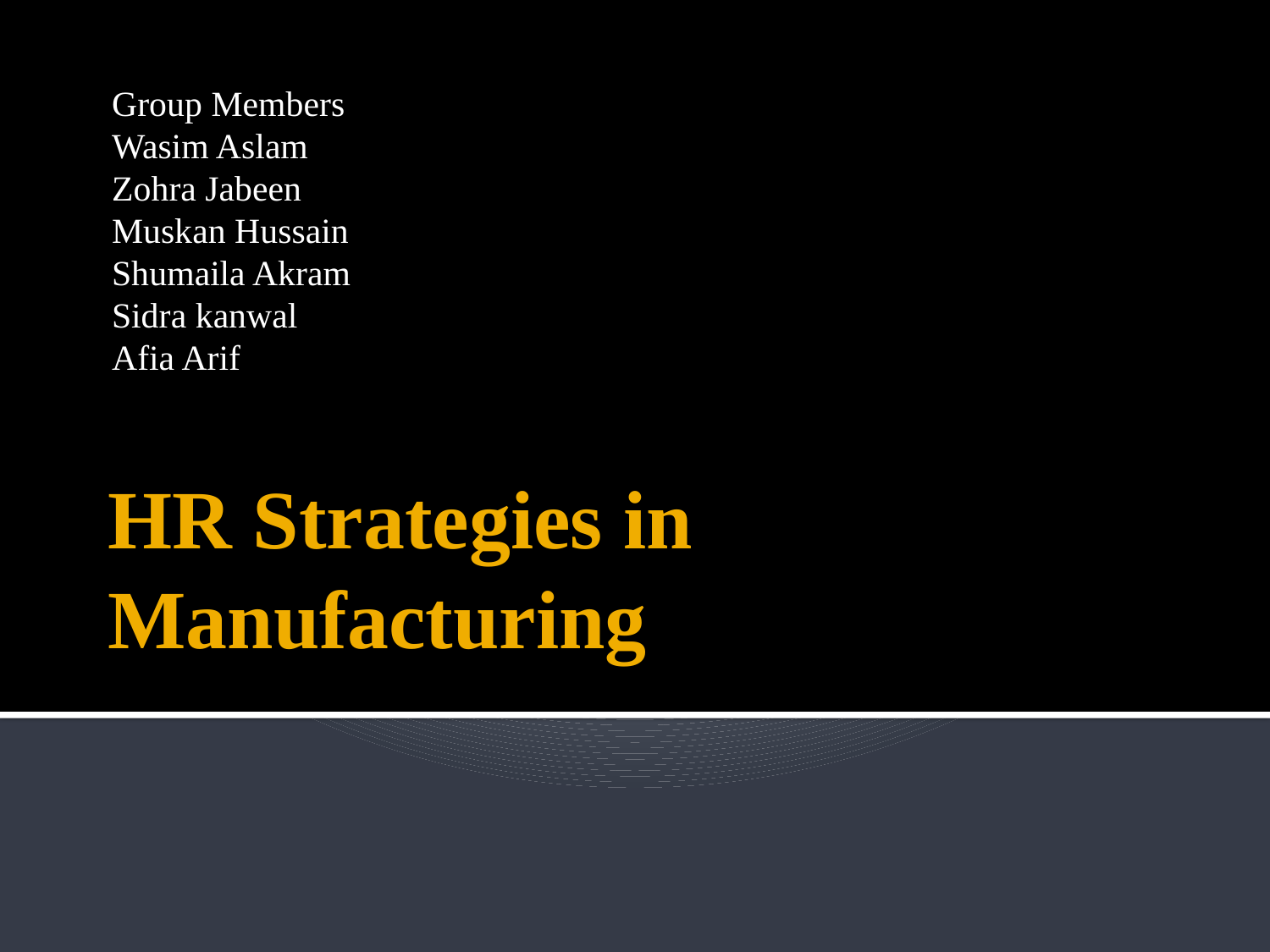

Group Members
Wasim Aslam
Zohra Jabeen
Muskan Hussain
Shumaila Akram
Sidra kanwal
Afia Arif

# HR Strategies in Manufacturing